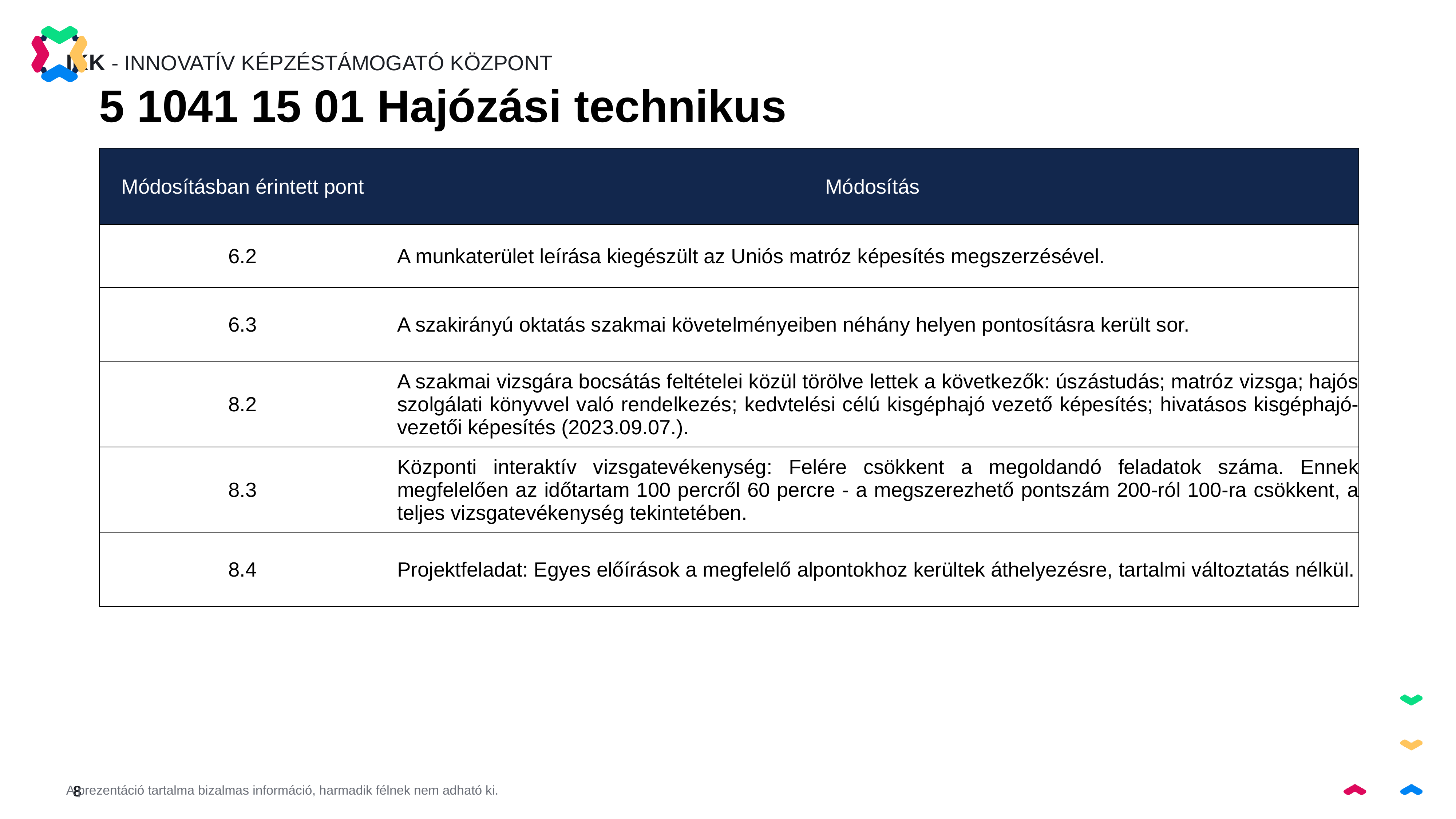

5 1041 15 01 Hajózási technikus
| Módosításban érintett pont | Módosítás |
| --- | --- |
| 6.2 | A munkaterület leírása kiegészült az Uniós matróz képesítés megszerzésével. |
| 6.3 | A szakirányú oktatás szakmai követelményeiben néhány helyen pontosításra került sor. |
| 8.2 | A szakmai vizsgára bocsátás feltételei közül törölve lettek a következők: úszástudás; matróz vizsga; hajós szolgálati könyvvel való rendelkezés; kedvtelési célú kisgéphajó vezető képesítés; hivatásos kisgéphajó-vezetői képesítés (2023.09.07.). |
| 8.3 | Központi interaktív vizsgatevékenység: Felére csökkent a megoldandó feladatok száma. Ennek megfelelően az időtartam 100 percről 60 percre - a megszerezhető pontszám 200-ról 100-ra csökkent, a teljes vizsgatevékenység tekintetében. |
| 8.4 | Projektfeladat: Egyes előírások a megfelelő alpontokhoz kerültek áthelyezésre, tartalmi változtatás nélkül. |